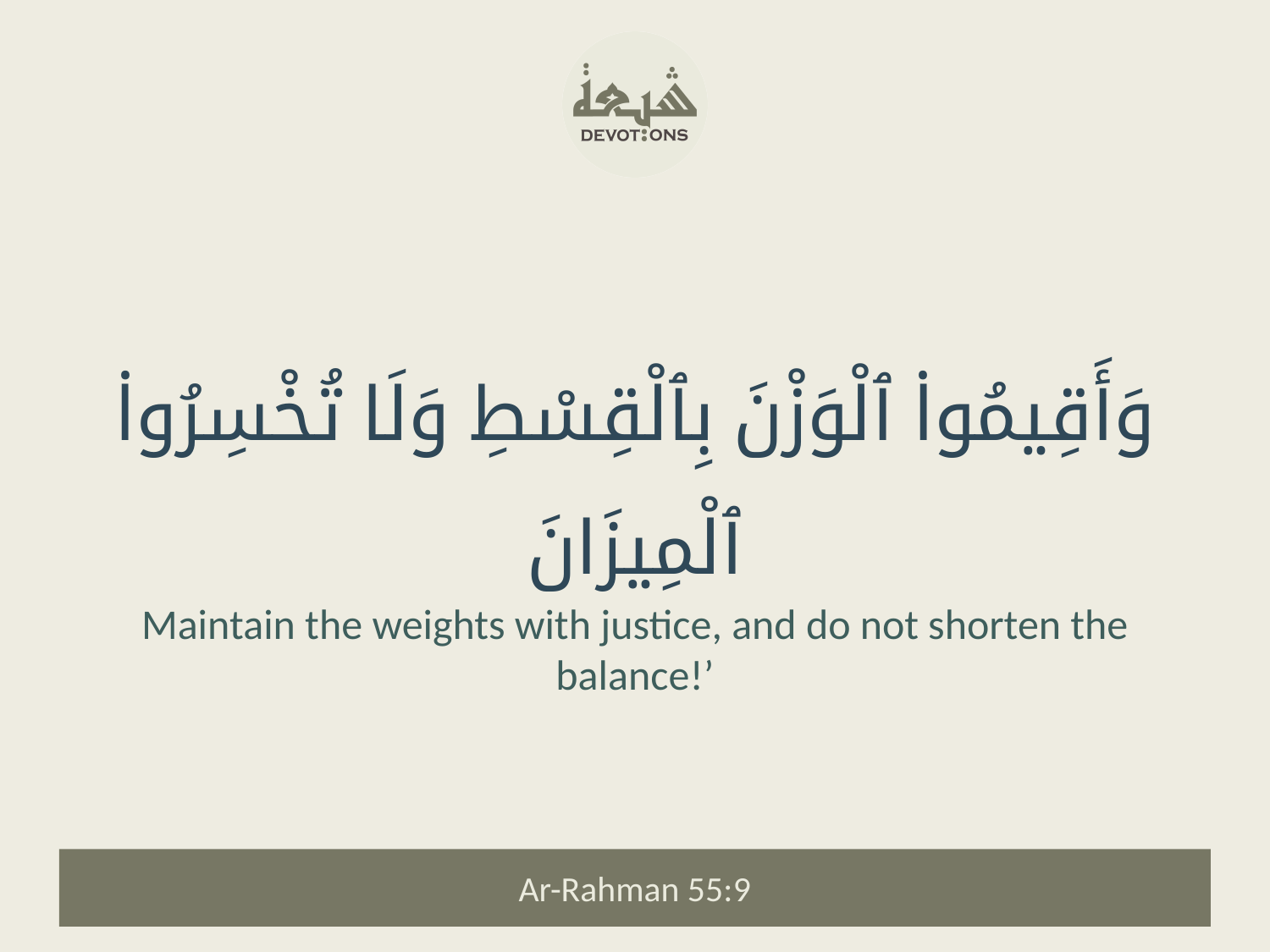

وَأَقِيمُوا۟ ٱلْوَزْنَ بِٱلْقِسْطِ وَلَا تُخْسِرُوا۟ ٱلْمِيزَانَ
Maintain the weights with justice, and do not shorten the balance!’
Ar-Rahman 55:9